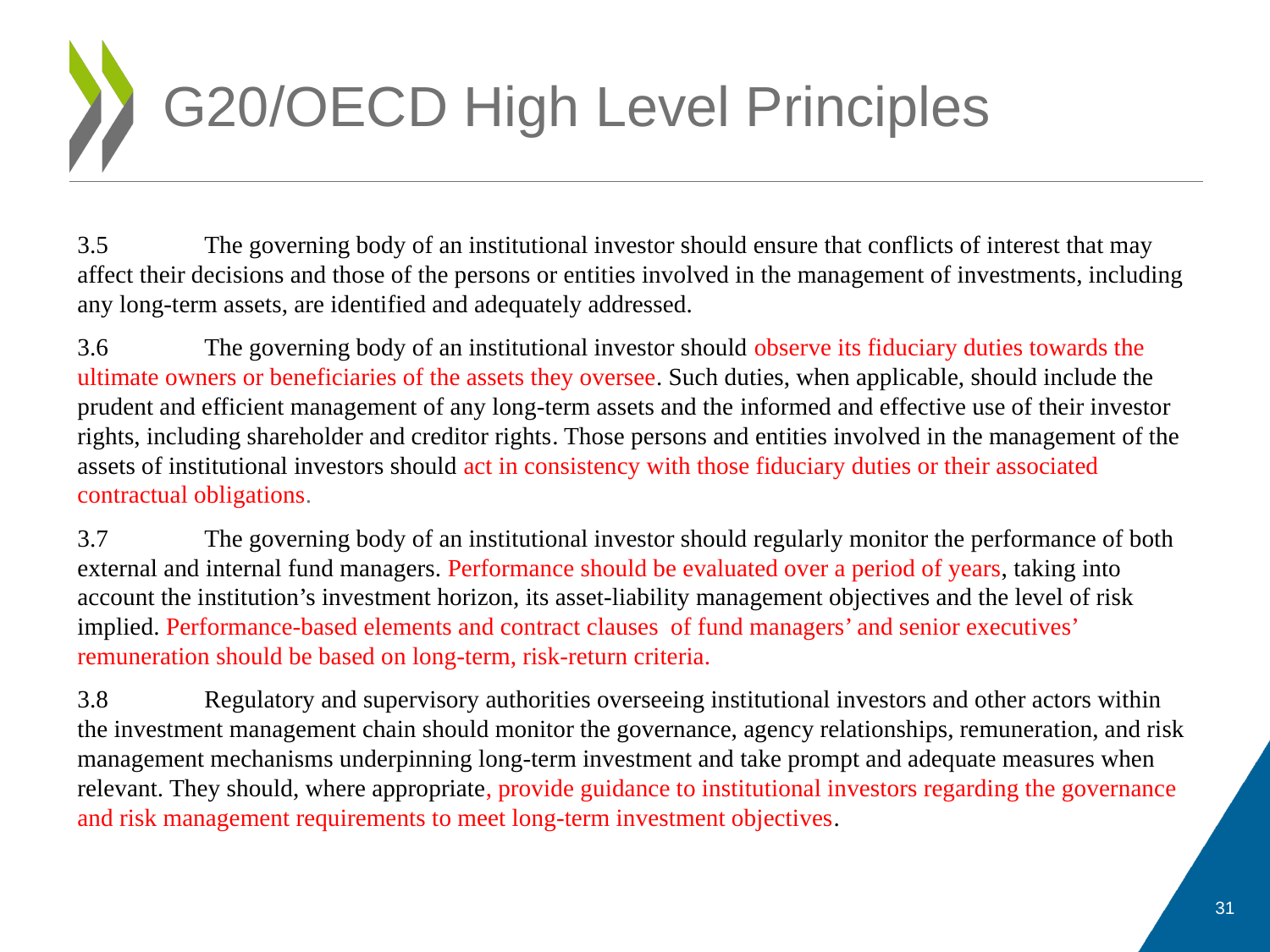

# G20/OECD High Level Principles
3.5	The governing body of an institutional investor should ensure that conflicts of interest that may affect their decisions and those of the persons or entities involved in the management of investments, including any long-term assets, are identified and adequately addressed.
3.6	The governing body of an institutional investor should observe its fiduciary duties towards the ultimate owners or beneficiaries of the assets they oversee. Such duties, when applicable, should include the prudent and efficient management of any long-term assets and the informed and effective use of their investor rights, including shareholder and creditor rights. Those persons and entities involved in the management of the assets of institutional investors should act in consistency with those fiduciary duties or their associated contractual obligations.
3.7	The governing body of an institutional investor should regularly monitor the performance of both external and internal fund managers. Performance should be evaluated over a period of years, taking into account the institution’s investment horizon, its asset-liability management objectives and the level of risk implied. Performance-based elements and contract clauses  of fund managers’ and senior executives’ remuneration should be based on long-term, risk-return criteria.
3.8	Regulatory and supervisory authorities overseeing institutional investors and other actors within the investment management chain should monitor the governance, agency relationships, remuneration, and risk management mechanisms underpinning long-term investment and take prompt and adequate measures when relevant. They should, where appropriate, provide guidance to institutional investors regarding the governance and risk management requirements to meet long-term investment objectives.
31